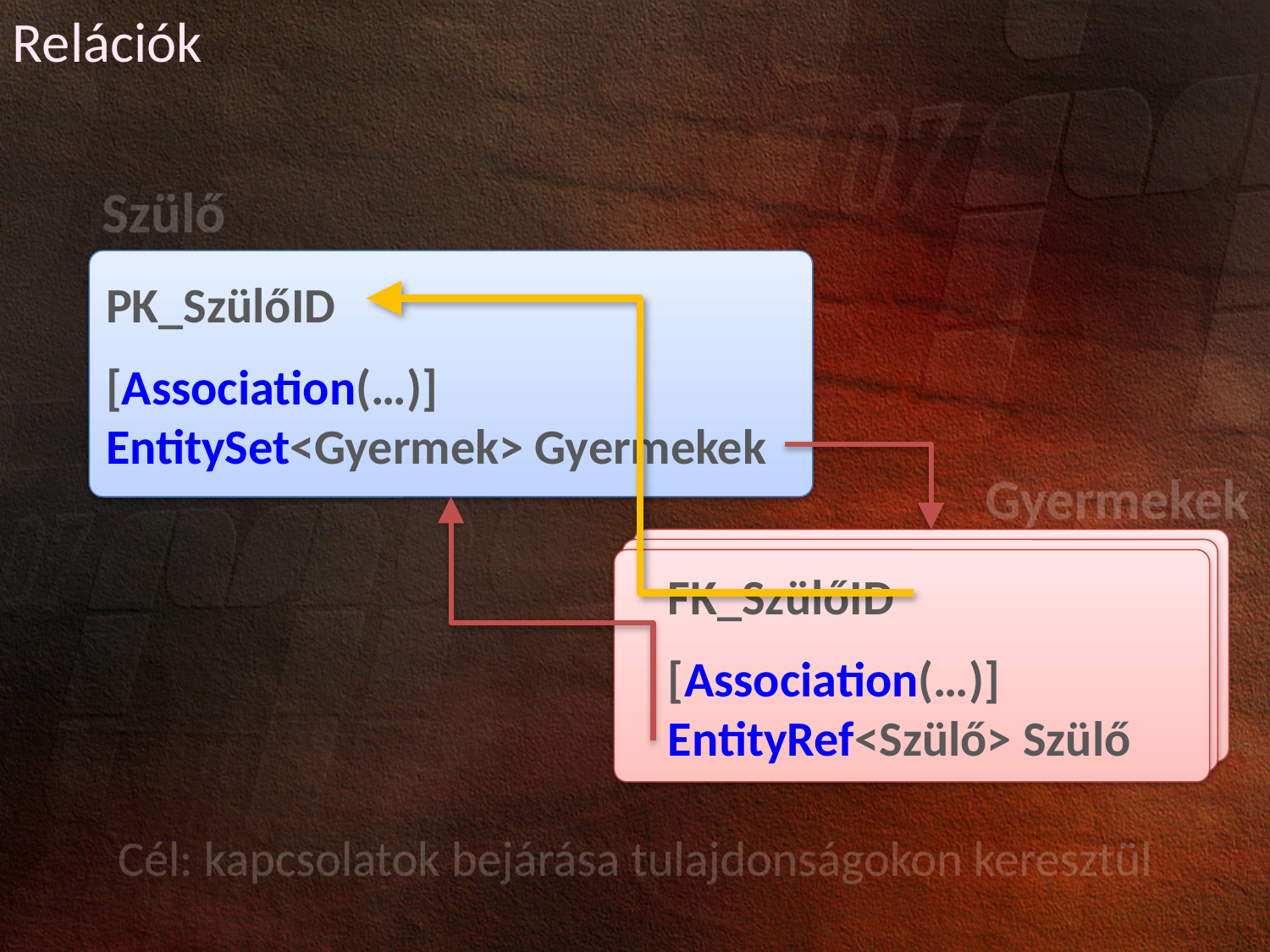

Relációk
Szülő
PK_SzülőID

[Association(…)]
EntitySet<Gyermek> Gyermekek
Gyermekek

FK_SzülőID

[Association(…)]
EntityRef<Szülő> Szülő
Cél: kapcsolatok bejárása tulajdonságokon keresztül